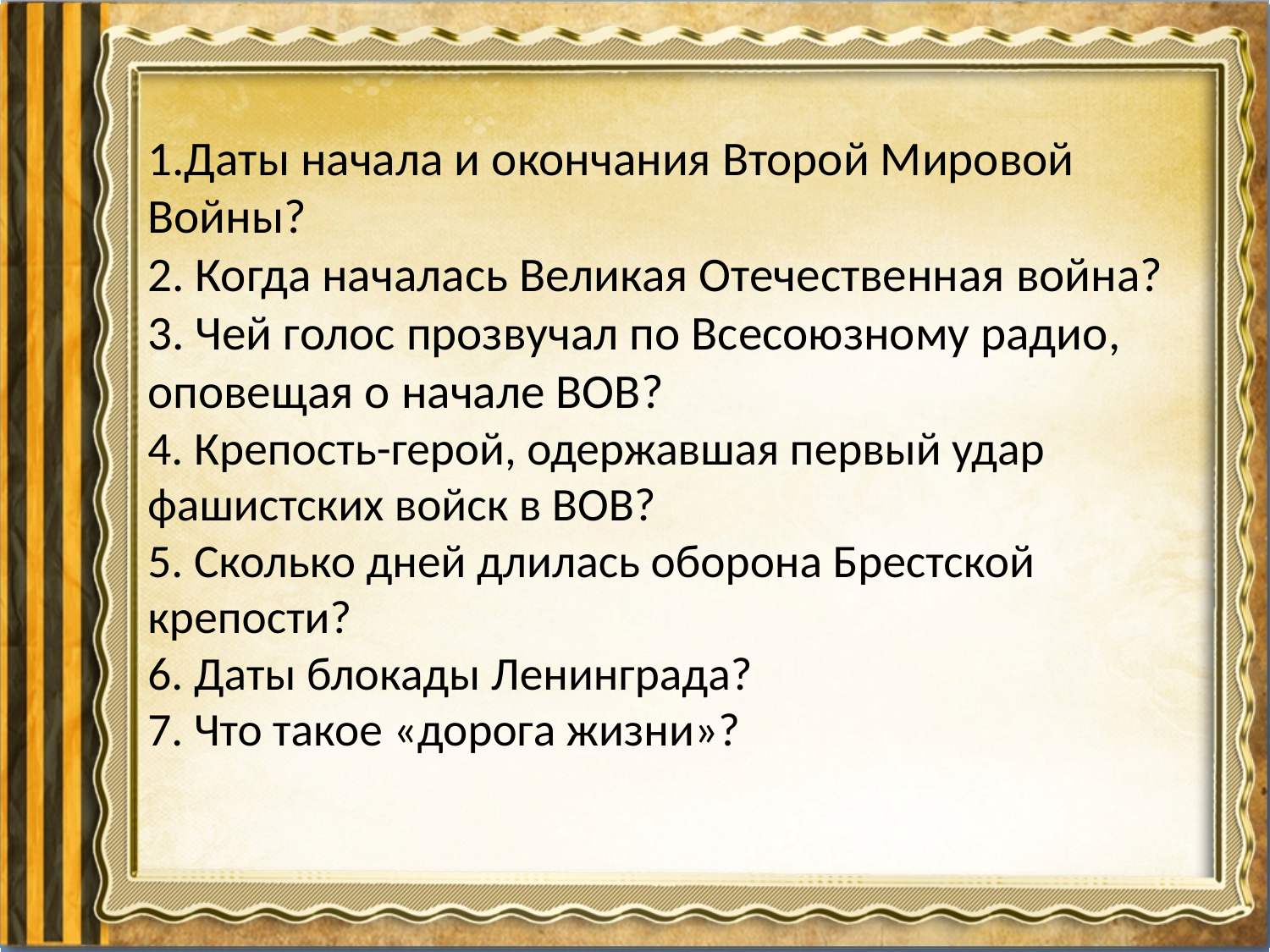

# 1.Даты начала и окончания Второй Мировой Войны? 2. Когда началась Великая Отечественная война? 3. Чей голос прозвучал по Всесоюзному радио, оповещая о начале ВОВ? 4. Крепость-герой, одержавшая первый удар фашистских войск в ВОВ? 5. Сколько дней длилась оборона Брестской крепости? 6. Даты блокады Ленинграда? 7. Что такое «дорога жизни»?